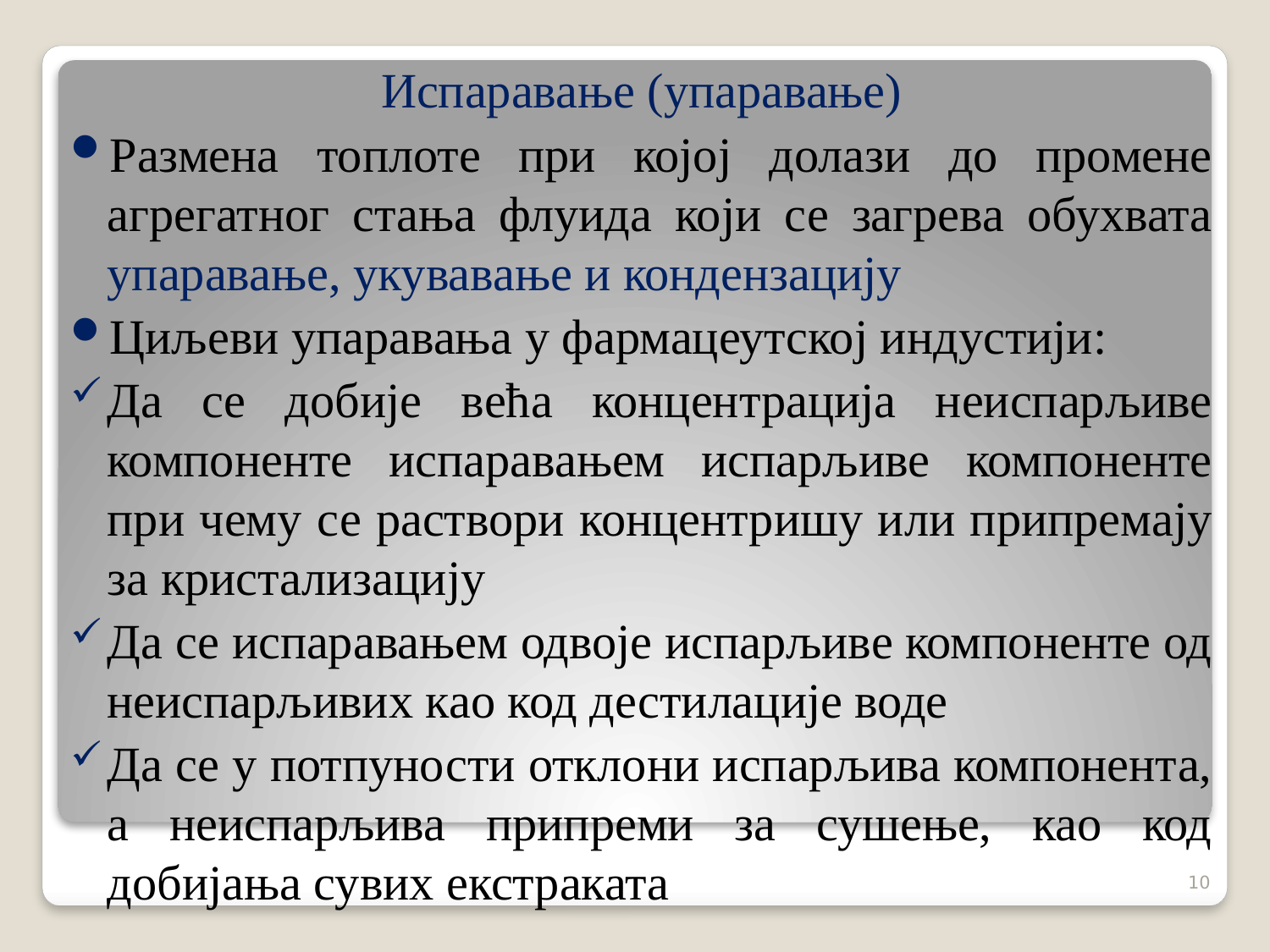

Испаравање (упаравање)
Размена топлоте при којој долази до промене агрегатног стања флуида који се загрева обухвата упаравање, укувавање и кондензацију
Циљеви упаравања у фармацеутској индустији:
Да се добије већа концентрација неиспарљиве компоненте испаравањем испарљиве компоненте при чему се раствори концентришу или припремају за кристализацију
Да се испаравањем одвоје испарљиве компоненте од неиспарљивих као код дестилације воде
Да се у потпуности отклони испарљива компонента, а неиспарљива припреми за сушење, као код добијања сувих екстраката
10